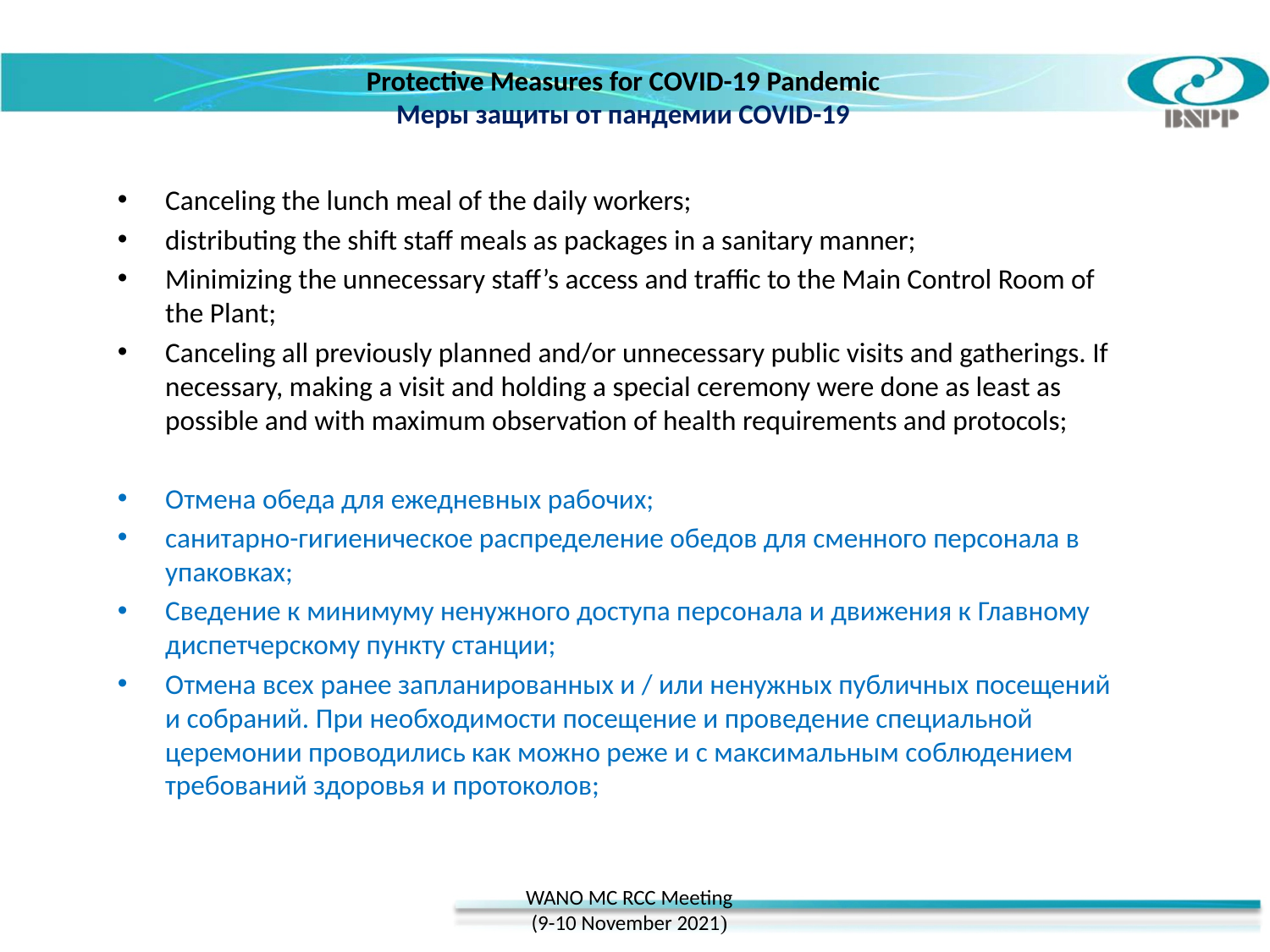

# Protective Measures for COVID-19 Pandemic Меры защиты от пандемии COVID-19
Canceling the lunch meal of the daily workers;
distributing the shift staff meals as packages in a sanitary manner;
Minimizing the unnecessary staff’s access and traffic to the Main Control Room of the Plant;
Canceling all previously planned and/or unnecessary public visits and gatherings. If necessary, making a visit and holding a special ceremony were done as least as possible and with maximum observation of health requirements and protocols;

Отмена обеда для ежедневных рабочих;
санитарно-гигиеническое распределение обедов для сменного персонала в упаковках;
Сведение к минимуму ненужного доступа персонала и движения к Главному диспетчерскому пункту станции;
Отмена всех ранее запланированных и / или ненужных публичных посещений и собраний. При необходимости посещение и проведение специальной церемонии проводились как можно реже и с максимальным соблюдением требований здоровья и протоколов;
WANO MC RCC Meeting
(9-10 November 2021)